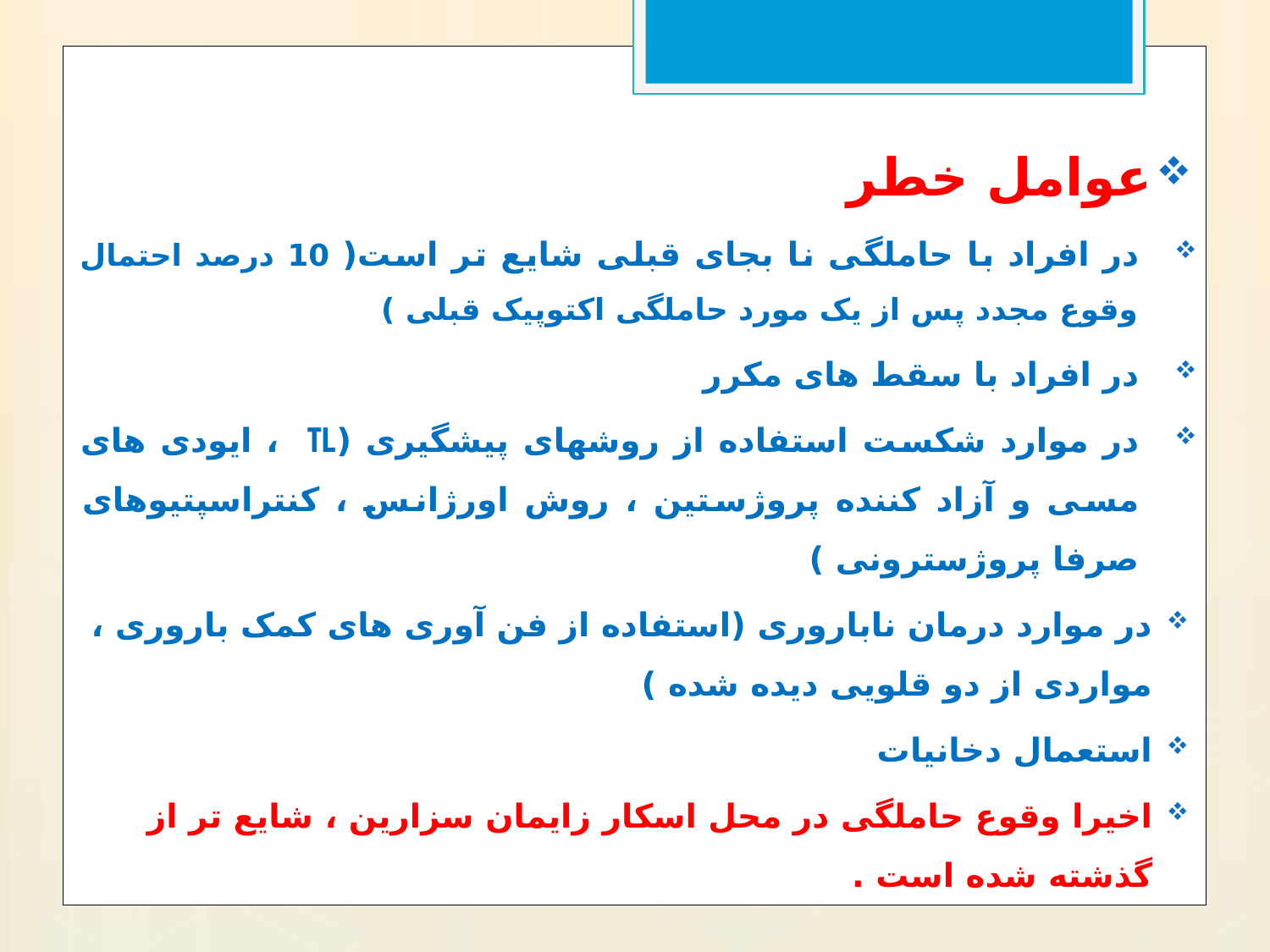

عوامل خطر
در افراد با حاملگی نا بجای قبلی شایع تر است( 10 درصد احتمال وقوع مجدد پس از یک مورد حاملگی اکتوپیک قبلی )
در افراد با سقط های مکرر
در موارد شکست استفاده از روشهای پیشگیری (TL  ، ایودی های مسی و آزاد کننده پروژستین ، روش اورژانس ، کنتراسپتیوهای صرفا پروژسترونی )
در موارد درمان ناباروری (استفاده از فن آوری های کمک باروری ، مواردی از دو قلویی دیده شده )
استعمال دخانیات
اخیرا وقوع حاملگی در محل اسکار زایمان سزارین ، شایع تر از گذشته شده است .